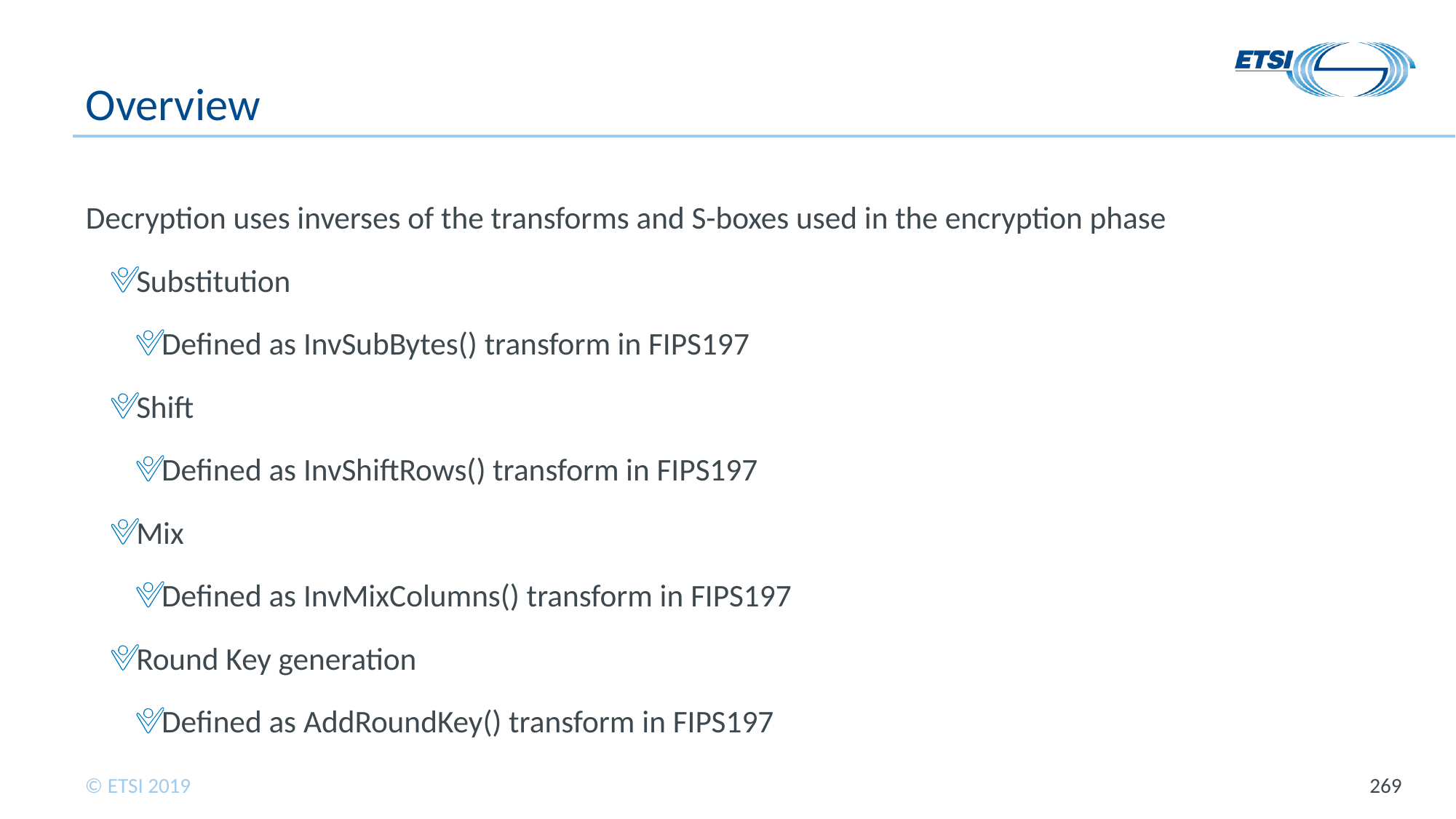

# Overview
Decryption uses inverses of the transforms and S-boxes used in the encryption phase
Substitution
Defined as InvSubBytes() transform in FIPS197
Shift
Defined as InvShiftRows() transform in FIPS197
Mix
Defined as InvMixColumns() transform in FIPS197
Round Key generation
Defined as AddRoundKey() transform in FIPS197